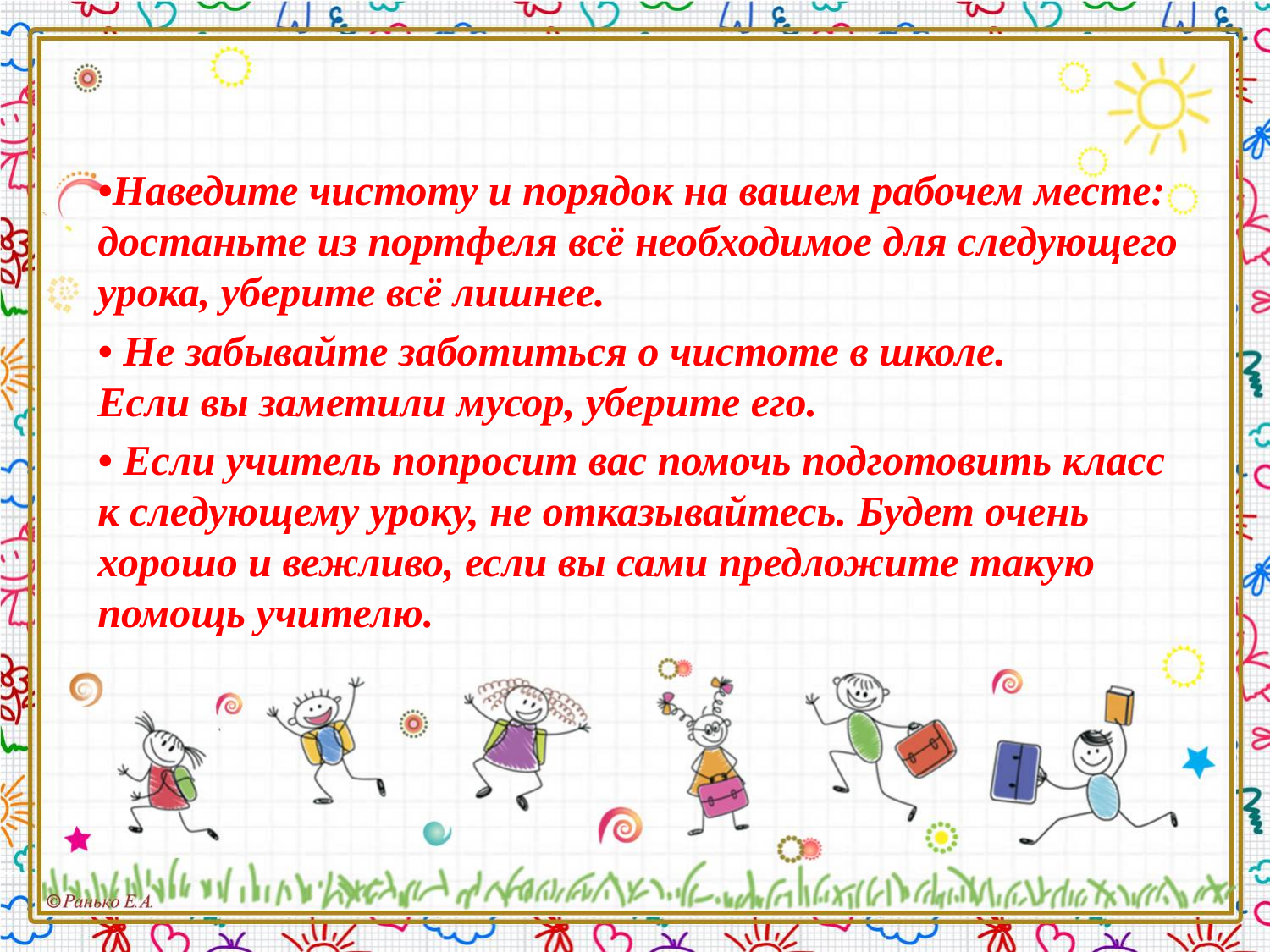

#
•Наведите чистоту и порядок на вашем рабочем месте: достаньте из портфеля всё необходимое для следующего урока, уберите всё лишнее.
• Не забывайте заботиться о чистоте в школе.             Если вы заметили мусор, уберите его.
• Если учитель попросит вас помочь подготовить класс к следующему уроку, не отказывайтесь. Будет очень хорошо и вежливо, если вы сами предложите такую помощь учителю.